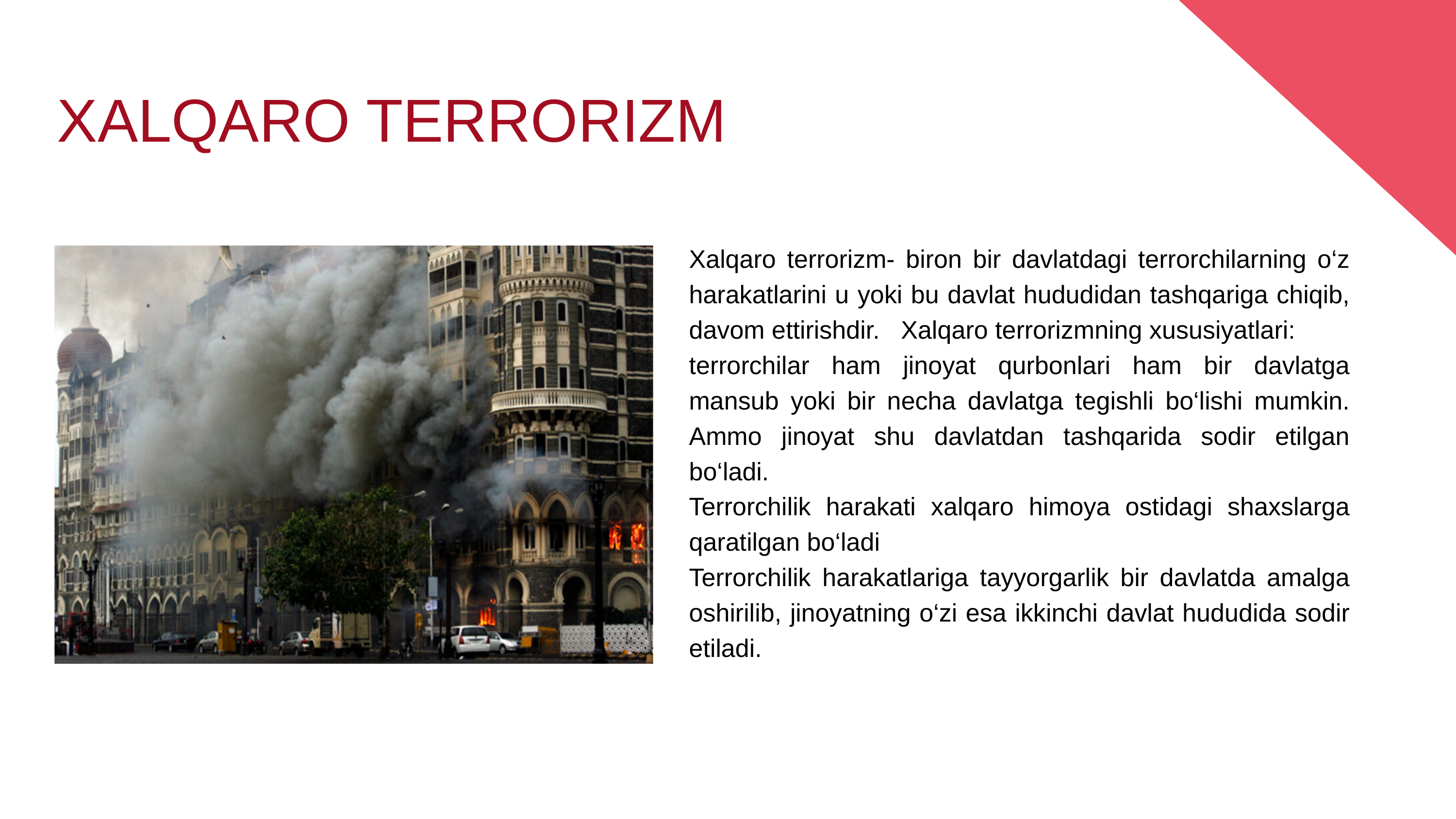

XALQARO TERRORIZM
Xalqaro terrorizm- biron bir davlatdagi terrorchilarning o‘z harakatlarini u yoki bu davlat hududidan tashqariga chiqib, davom ettirishdir.   Xalqaro terrorizmning xususiyatlari:
terrorchilar ham jinoyat qurbonlari ham bir davlatga mansub yoki bir necha davlatga tegishli bo‘lishi mumkin. Ammo jinoyat shu davlatdan tashqarida sodir etilgan bo‘ladi.
Terrorchilik harakati xalqaro himoya ostidagi shaxslarga qaratilgan bo‘ladi
Terrorchilik harakatlariga tayyorgarlik bir davlatda amalga oshirilib, jinoyatning o‘zi esa ikkinchi davlat hududida sodir etiladi.

TATU